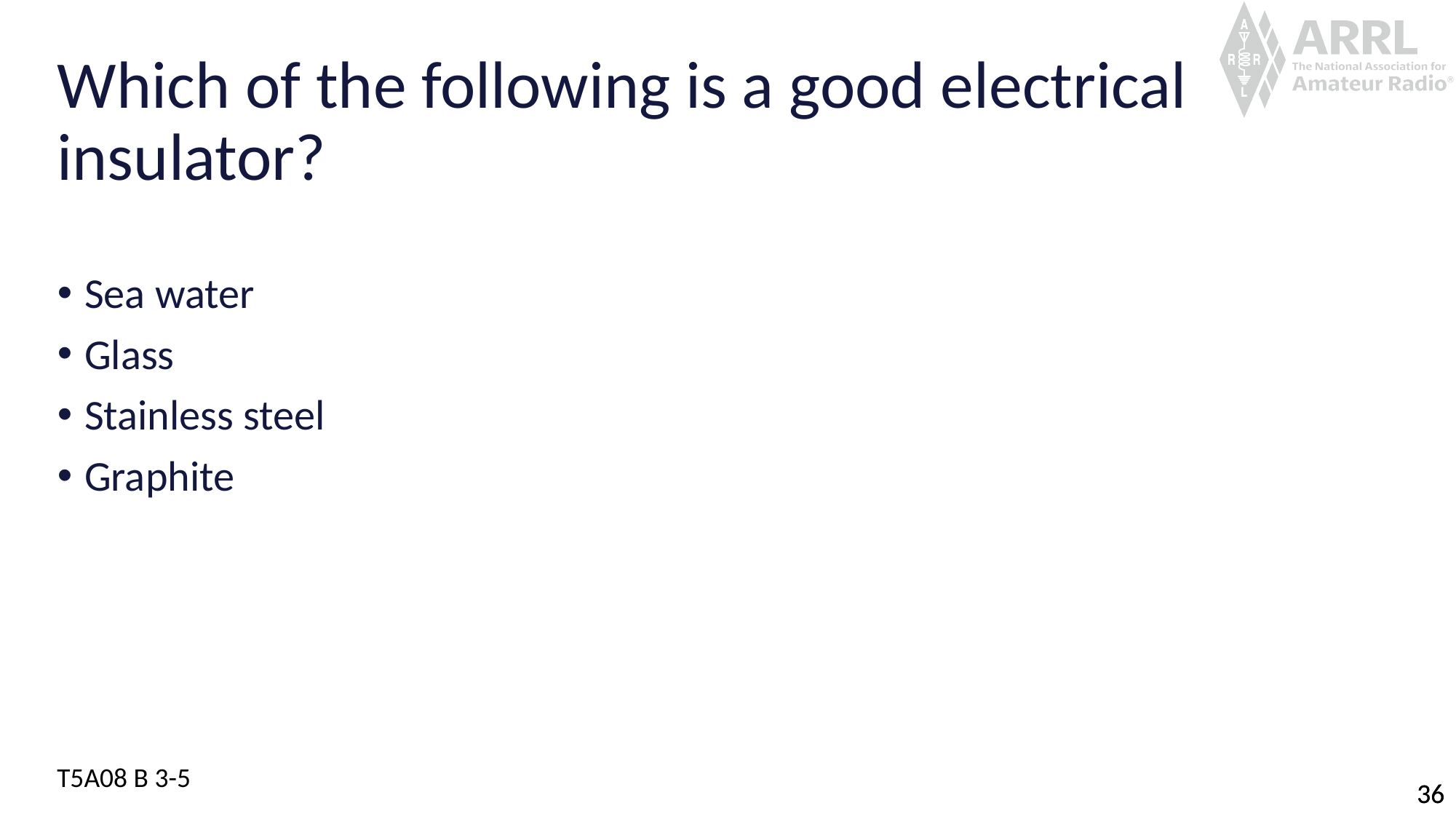

# Which of the following is a good electrical insulator?
Sea water
Glass
Stainless steel
Graphite
T5A08 B 3-5